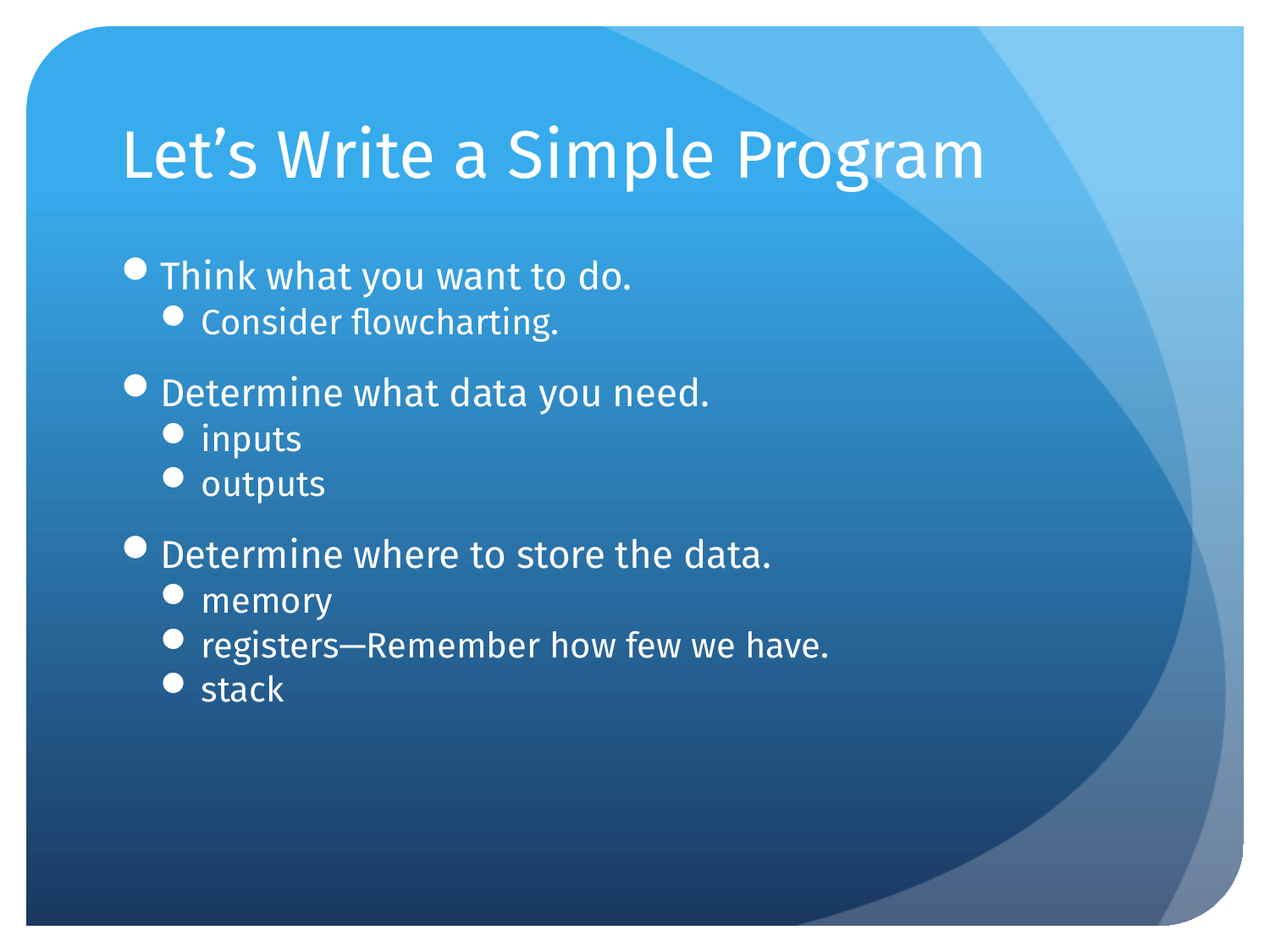

# Let’s Write a Simple Program
Think what you want to do.
Consider flowcharting.
Determine what data you need.
inputs
outputs
Determine where to store the data.
memory
registers—Remember how few we have.
stack